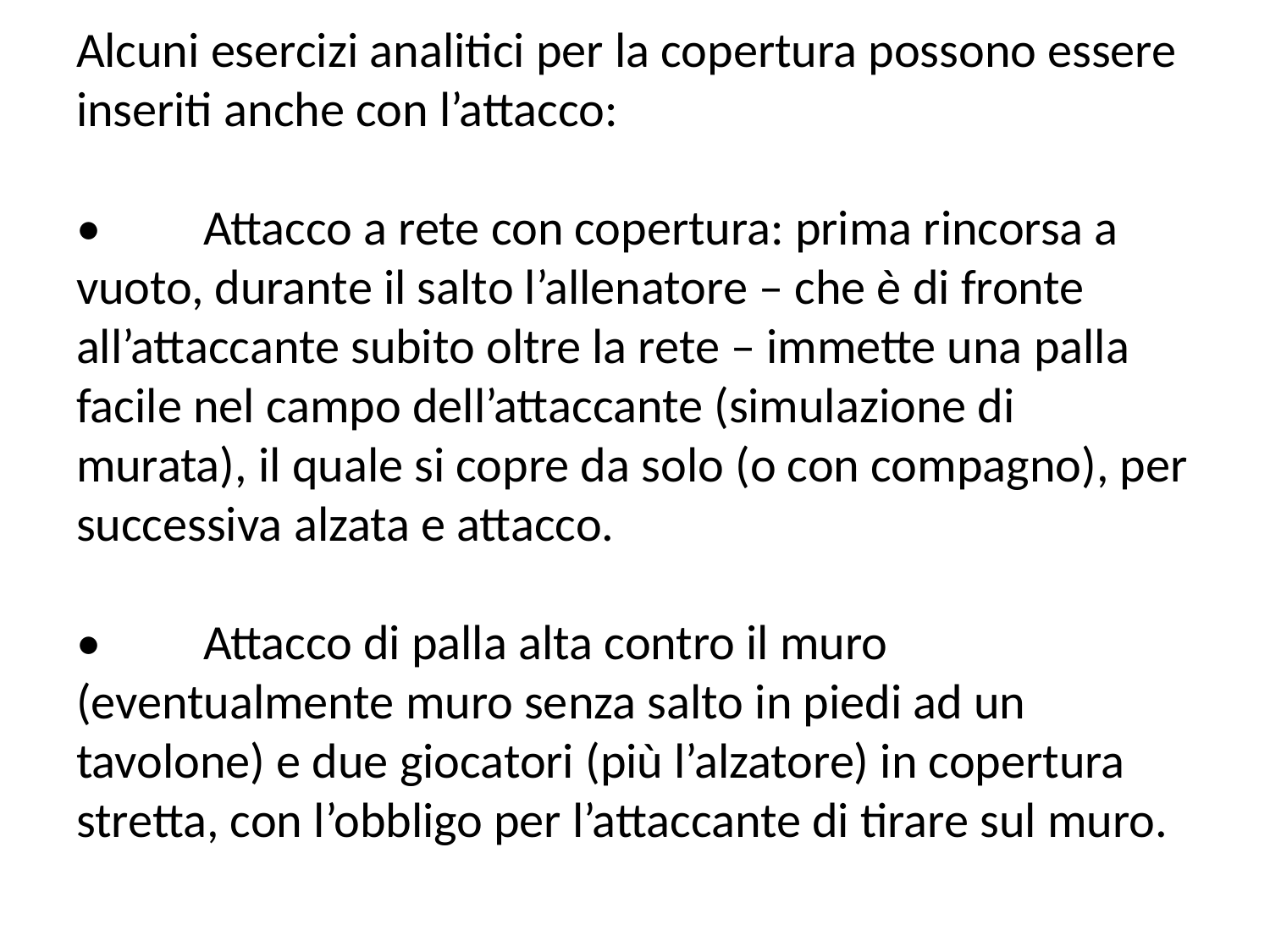

# Alcuni esercizi analitici per la copertura possono essere inseriti anche con l’attacco: •	Attacco a rete con copertura: prima rincorsa a vuoto, durante il salto l’allenatore – che è di fronte all’attaccante subito oltre la rete – immette una palla facile nel campo dell’attaccante (simulazione di murata), il quale si copre da solo (o con compagno), per successiva alzata e attacco. •	Attacco di palla alta contro il muro (eventualmente muro senza salto in piedi ad un tavolone) e due giocatori (più l’alzatore) in copertura stretta, con l’obbligo per l’attaccante di tirare sul muro.